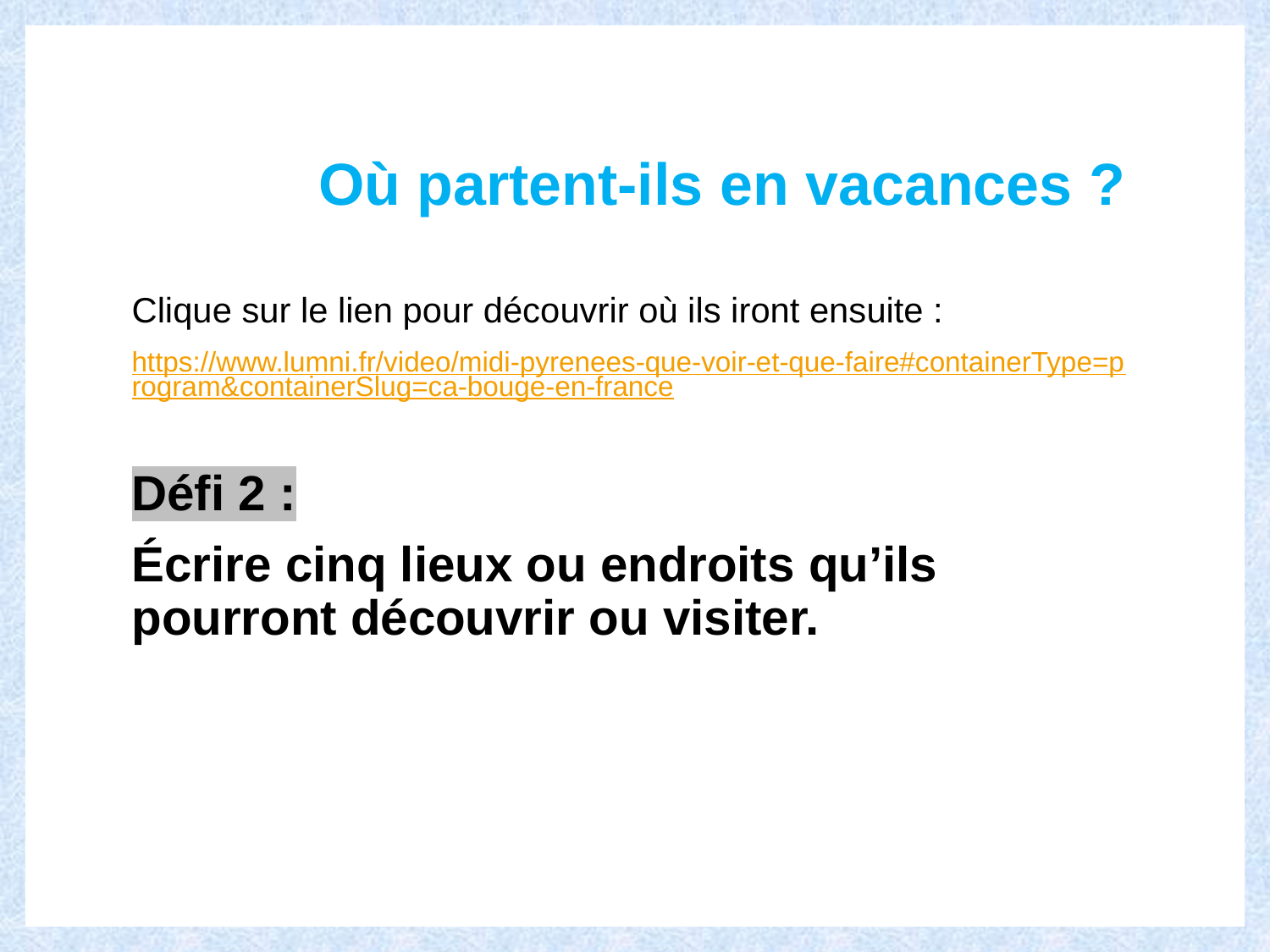

# Où partent-ils en vacances ?
Clique sur le lien pour découvrir où ils iront ensuite :
https://www.lumni.fr/video/midi-pyrenees-que-voir-et-que-faire#containerType=program&containerSlug=ca-bouge-en-france

Défi 2 :
Écrire cinq lieux ou endroits qu’ils pourront découvrir ou visiter.